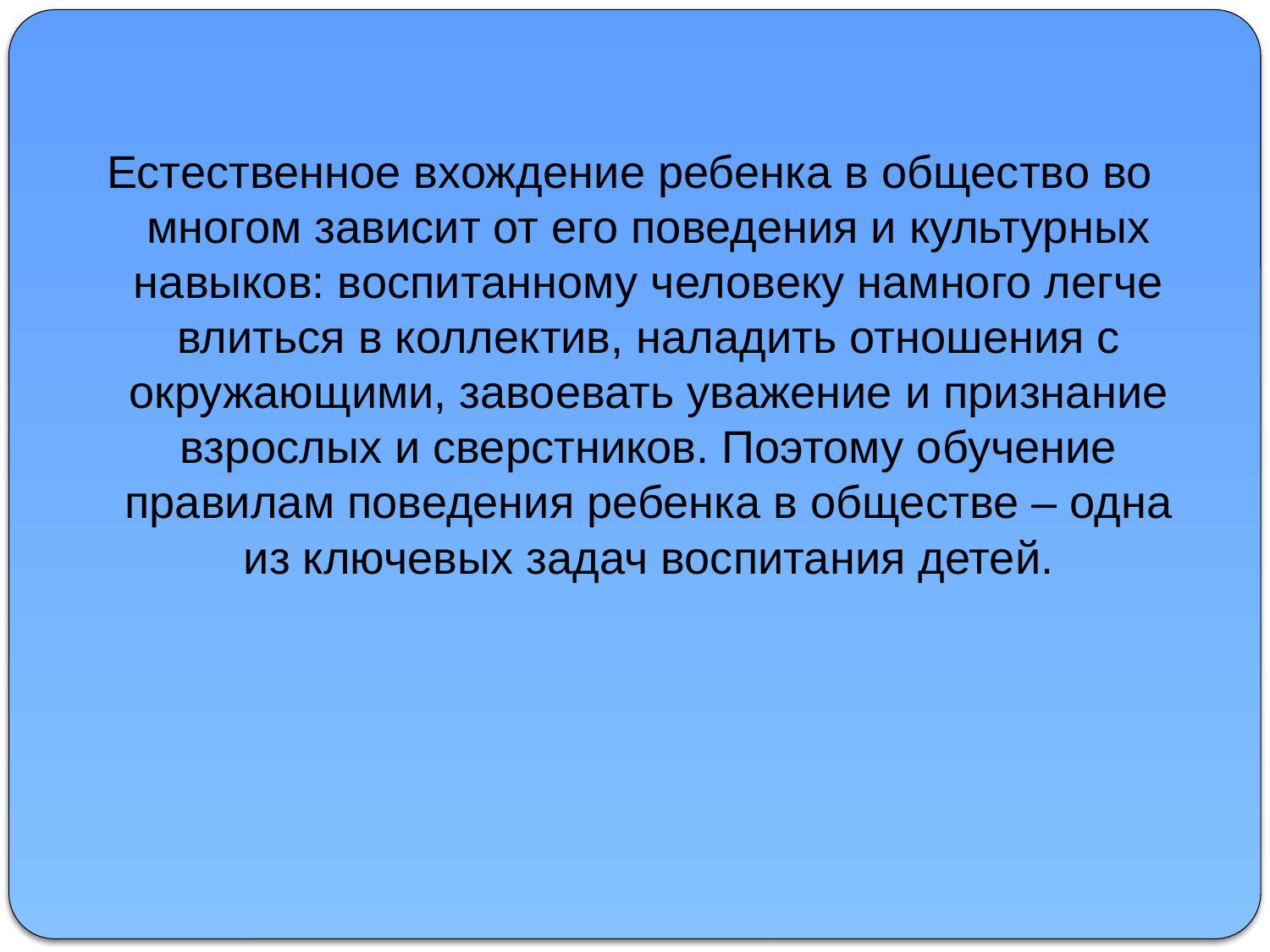

Естественное вхождение ребенка в общество во многом зависит от его поведения и культурных навыков: воспитанному человеку намного легче влиться в коллектив, наладить отношения с окружающими, завоевать уважение и признание взрослых и сверстников. Поэтому обучение правилам поведения ребенка в обществе – одна из ключевых задач воспитания детей.